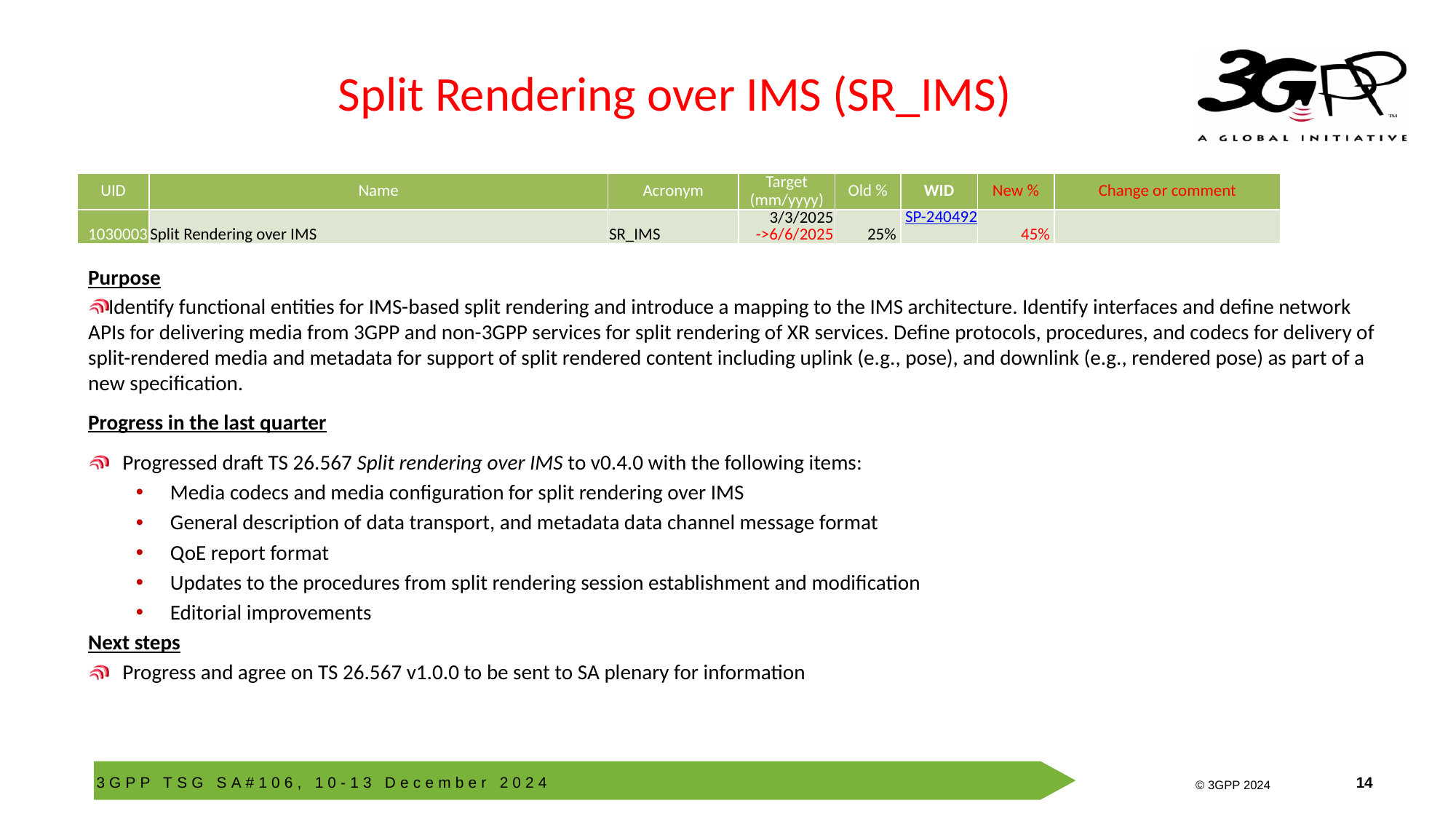

# Split Rendering over IMS (SR_IMS)
| UID | Name | Acronym | Target (mm/yyyy) | Old % | WID | New % | Change or comment |
| --- | --- | --- | --- | --- | --- | --- | --- |
| 1030003 | Split Rendering over IMS | SR\_IMS | 3/3/2025 ->6/6/2025 | 25% | SP-240492 | 45% |  |
Purpose
Identify functional entities for IMS-based split rendering and introduce a mapping to the IMS architecture. Identify interfaces and define network APIs for delivering media from 3GPP and non-3GPP services for split rendering of XR services. Define protocols, procedures, and codecs for delivery of split-rendered media and metadata for support of split rendered content including uplink (e.g., pose), and downlink (e.g., rendered pose) as part of a new specification.
Progress in the last quarter
Progressed draft TS 26.567 Split rendering over IMS to v0.4.0 with the following items:
Media codecs and media configuration for split rendering over IMS
General description of data transport, and metadata data channel message format
QoE report format
Updates to the procedures from split rendering session establishment and modification
Editorial improvements
Next steps
Progress and agree on TS 26.567 v1.0.0 to be sent to SA plenary for information